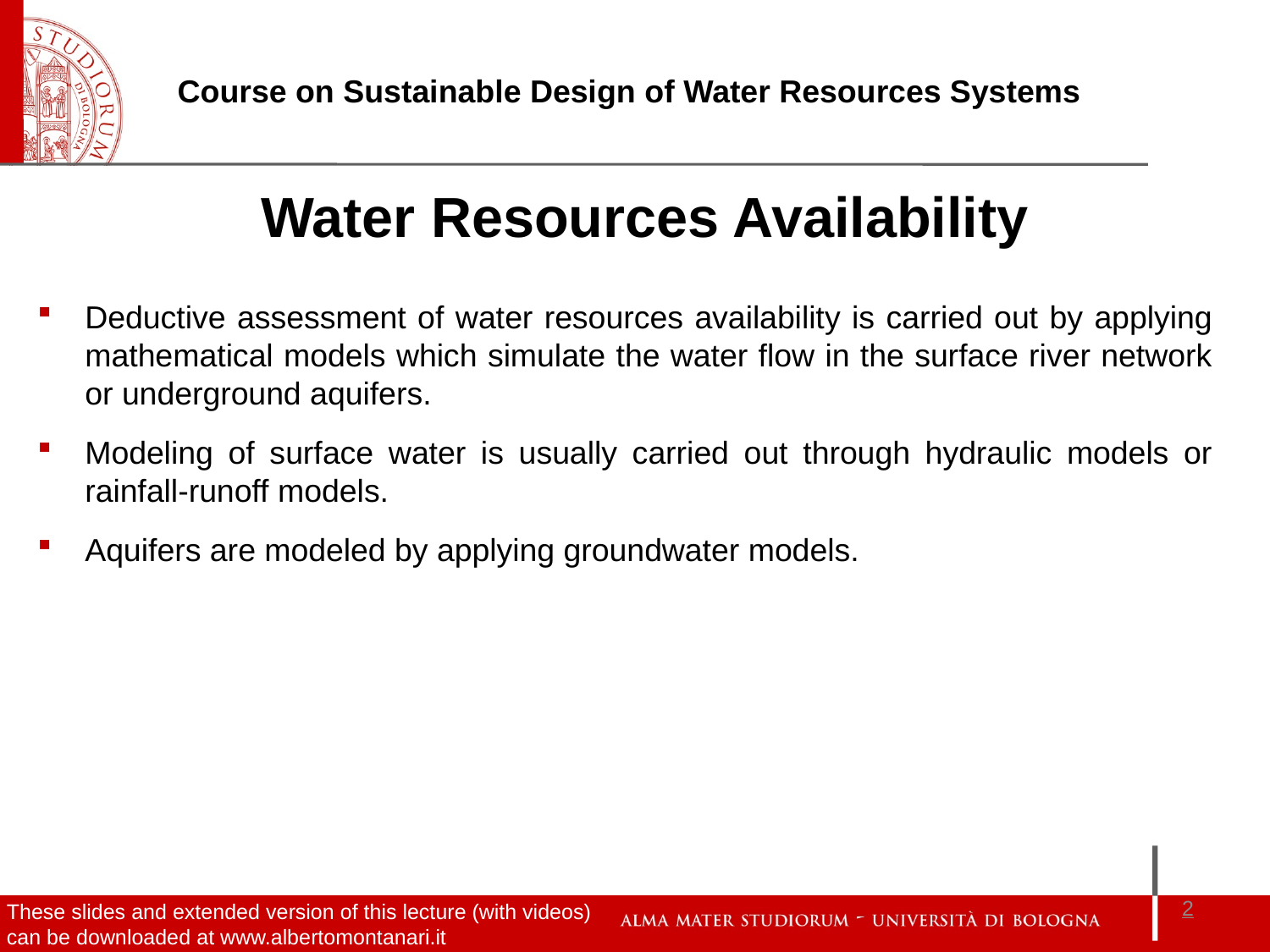

Water Resources Availability
Deductive assessment of water resources availability is carried out by applying mathematical models which simulate the water flow in the surface river network or underground aquifers.
Modeling of surface water is usually carried out through hydraulic models or rainfall-runoff models.
Aquifers are modeled by applying groundwater models.
2